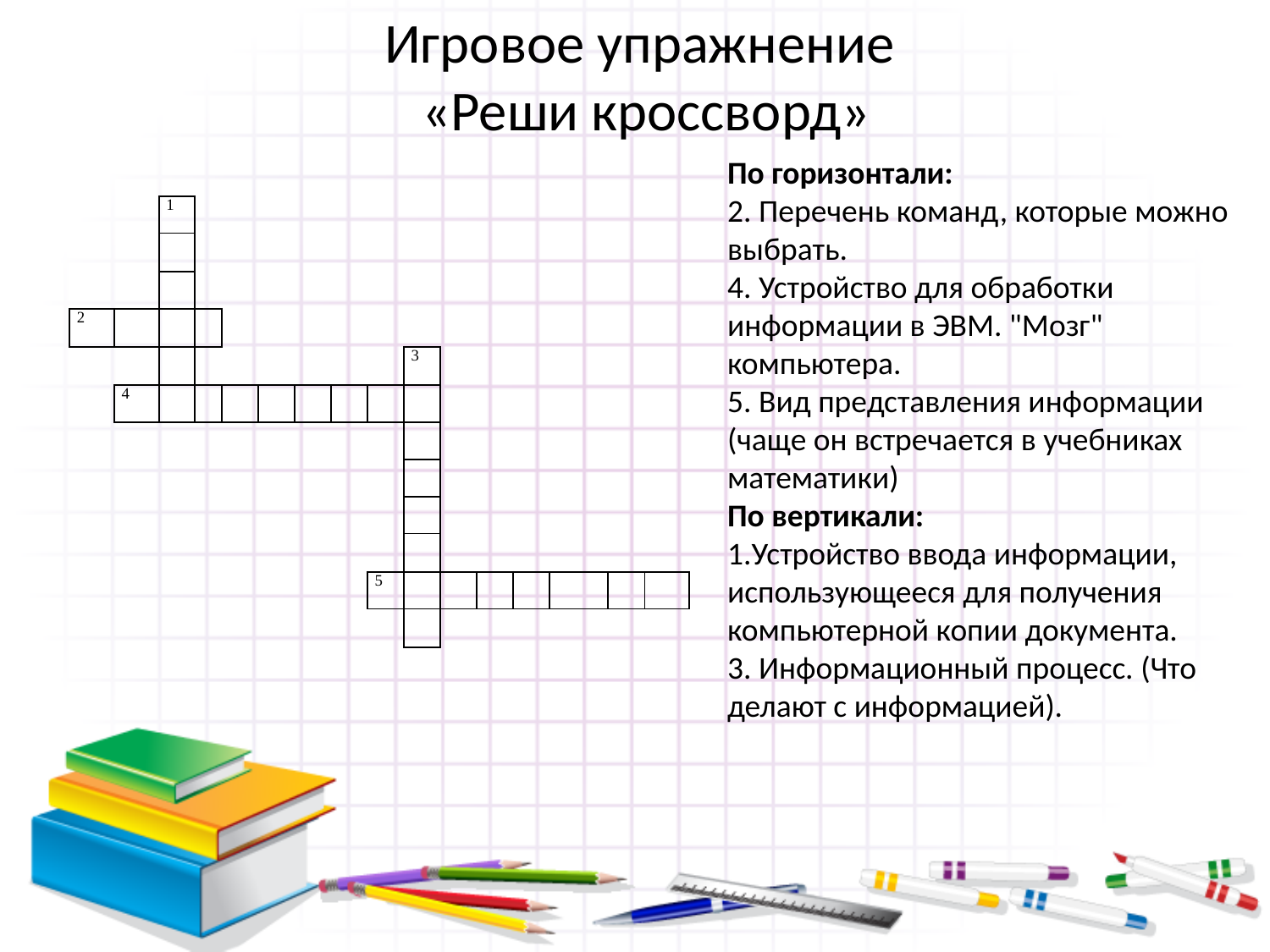

Игровое упражнение
 «Реши кроссворд»
По горизонтали:
2. Перечень команд, которые можно выбрать.
4. Устройство для обработки информации в ЭВМ. "Мозг" компьютера.
5. Вид представления информации (чаще он встречается в учебниках математики)
По вертикали:
1.Устройство ввода информации, использующееся для получения
компьютерной копии документа.
3. Информационный процесс. (Что делают с информацией).

|  |  |  | 1 |  |  |  |  |  |  |  |  |  |  |  |  |  |  |  |  |  |
| --- | --- | --- | --- | --- | --- | --- | --- | --- | --- | --- | --- | --- | --- | --- | --- | --- | --- | --- | --- | --- |
|  |  |  |  |  |  |  |  |  |  |  |  |  |  |  |  |  |  |  |  |  |
|  |  |  |  |  |  |  |  |  |  |  |  |  |  |  |  |  |  |  |  |  |
|  | 2 |  |  |  |  |  |  |  |  |  |  |  |  |  |  |  |  |  |  |  |
|  |  |  |  |  |  |  |  |  |  | 3 |  |  |  |  |  |  |  |  |  |  |
|  |  | 4 |  |  |  |  |  |  |  |  |  |  |  |  |  |  |  |  |  |  |
|  |  |  |  |  |  |  |  |  |  |  |  |  |  |  |  |  |  |  |  |  |
|  |  |  |  |  |  |  |  |  |  |  |  |  |  |  |  |  |  |  |  |  |
|  |  |  |  |  |  |  |  |  |  |  |  |  |  |  |  |  |  |  |  |  |
|  |  |  |  |  |  |  |  |  |  |  |  |  |  |  |  |  |  |  |  |  |
|  |  |  |  |  |  |  |  |  | 5 |  |  |  |  |  |  |  |  |  |  |  |
|  |  |  |  |  |  |  |  |  |  |  |  |  |  |  |  |  |  |  |  |  |
|  |  |  |  |  |  |  |  |  |  |  |  |  |  |  |  |  |  |  |  |  |